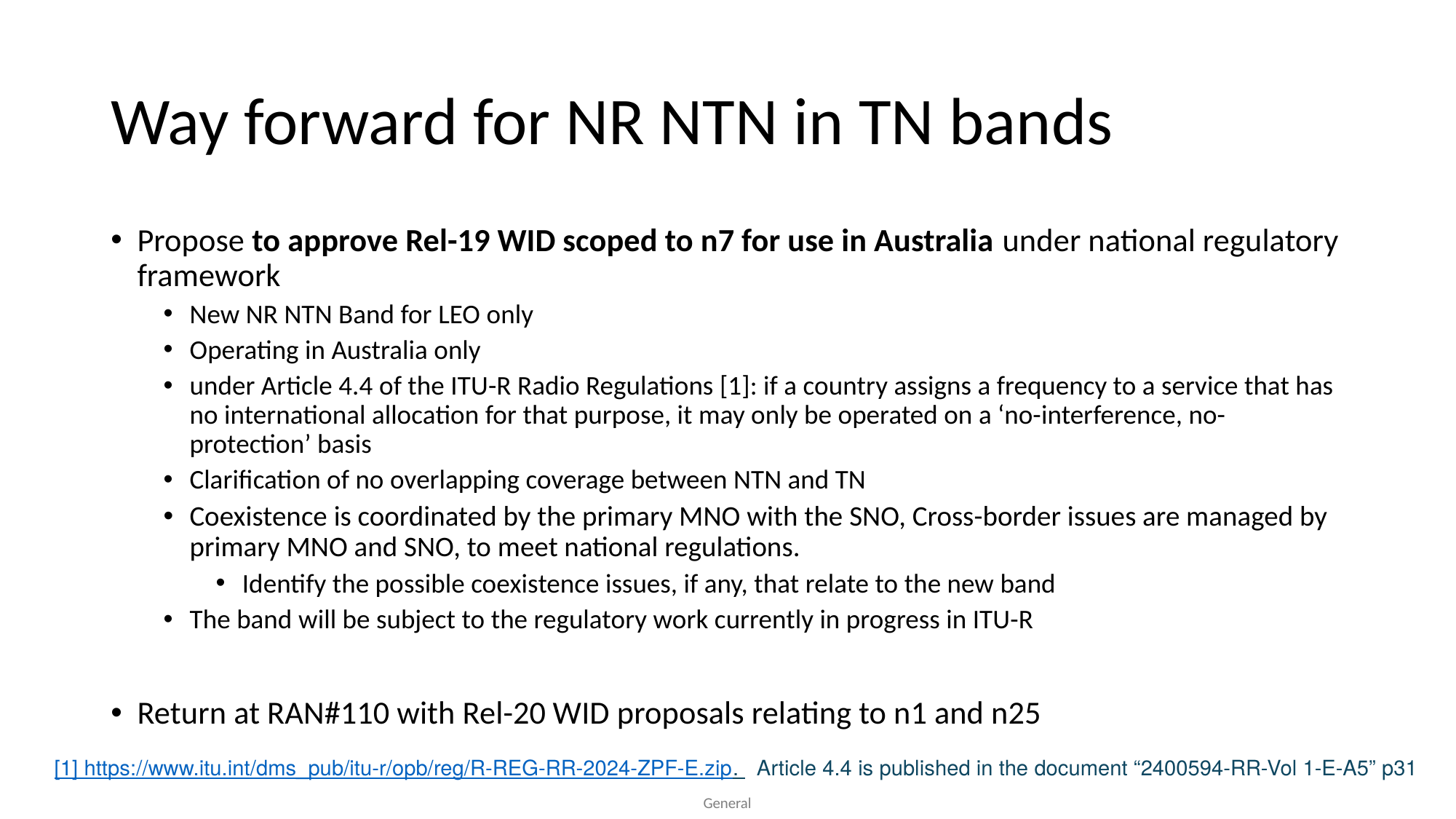

# Way forward for NR NTN in TN bands
Propose to approve Rel-19 WID scoped to n7 for use in Australia under national regulatory framework
New NR NTN Band for LEO only
Operating in Australia only
under Article 4.4 of the ITU-R Radio Regulations [1]: if a country assigns a frequency to a service that has no international allocation for that purpose, it may only be operated on a ‘no-interference, no-protection’ basis
Clarification of no overlapping coverage between NTN and TN
Coexistence is coordinated by the primary MNO with the SNO, Cross-border issues are managed by primary MNO and SNO, to meet national regulations.
Identify the possible coexistence issues, if any, that relate to the new band
The band will be subject to the regulatory work currently in progress in ITU-R

Return at RAN#110 with Rel-20 WID proposals relating to n1 and n25
[1] https://www.itu.int/dms_pub/itu-r/opb/reg/R-REG-RR-2024-ZPF-E.zip.   Article 4.4 is published in the document “2400594-RR-Vol 1-E-A5” p31